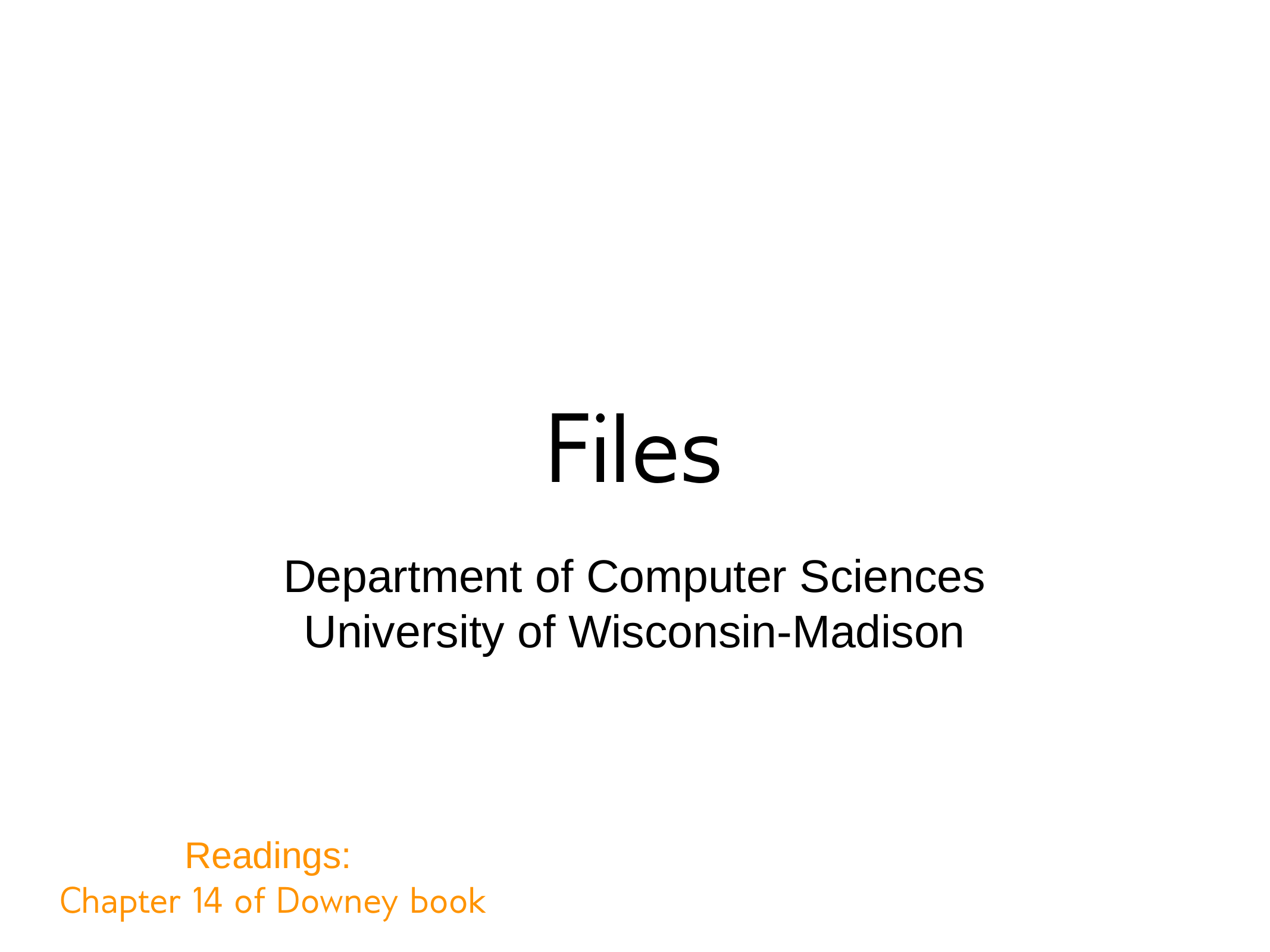

# Files
Department of Computer Sciences
University of Wisconsin-Madison

Readings:
Chapter 14 of Downey book